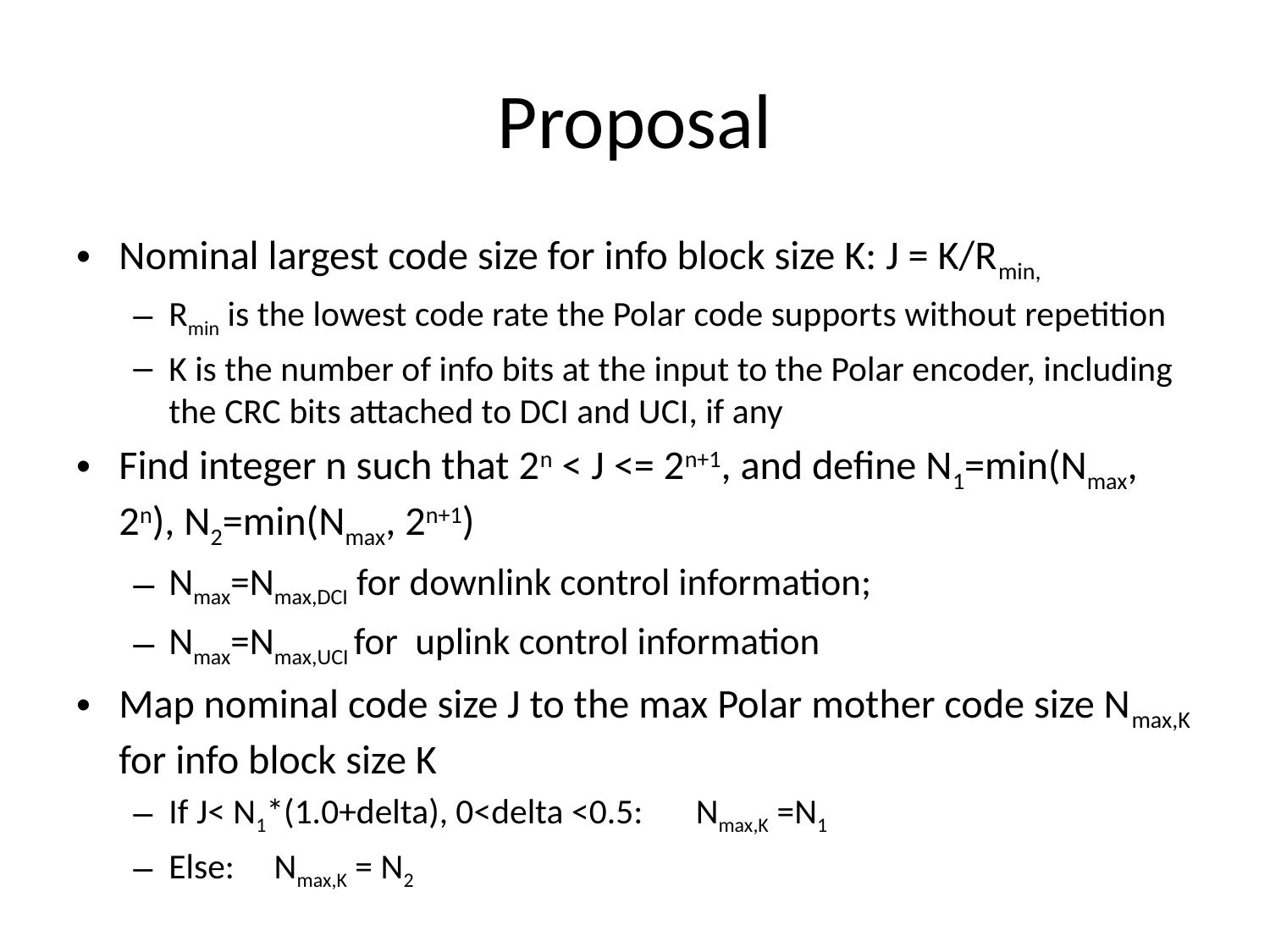

# Proposal
Nominal largest code size for info block size K: J = K/Rmin,
Rmin is the lowest code rate the Polar code supports without repetition
K is the number of info bits at the input to the Polar encoder, including the CRC bits attached to DCI and UCI, if any
Find integer n such that 2n < J <= 2n+1, and define N1=min(Nmax, 2n), N2=min(Nmax, 2n+1)
Nmax=Nmax,DCI for downlink control information;
Nmax=Nmax,UCI for  uplink control information
Map nominal code size J to the max Polar mother code size Nmax,K for info block size K
If J< N1*(1.0+delta), 0<delta <0.5:  	Nmax,K =N1
Else:					Nmax,K = N2